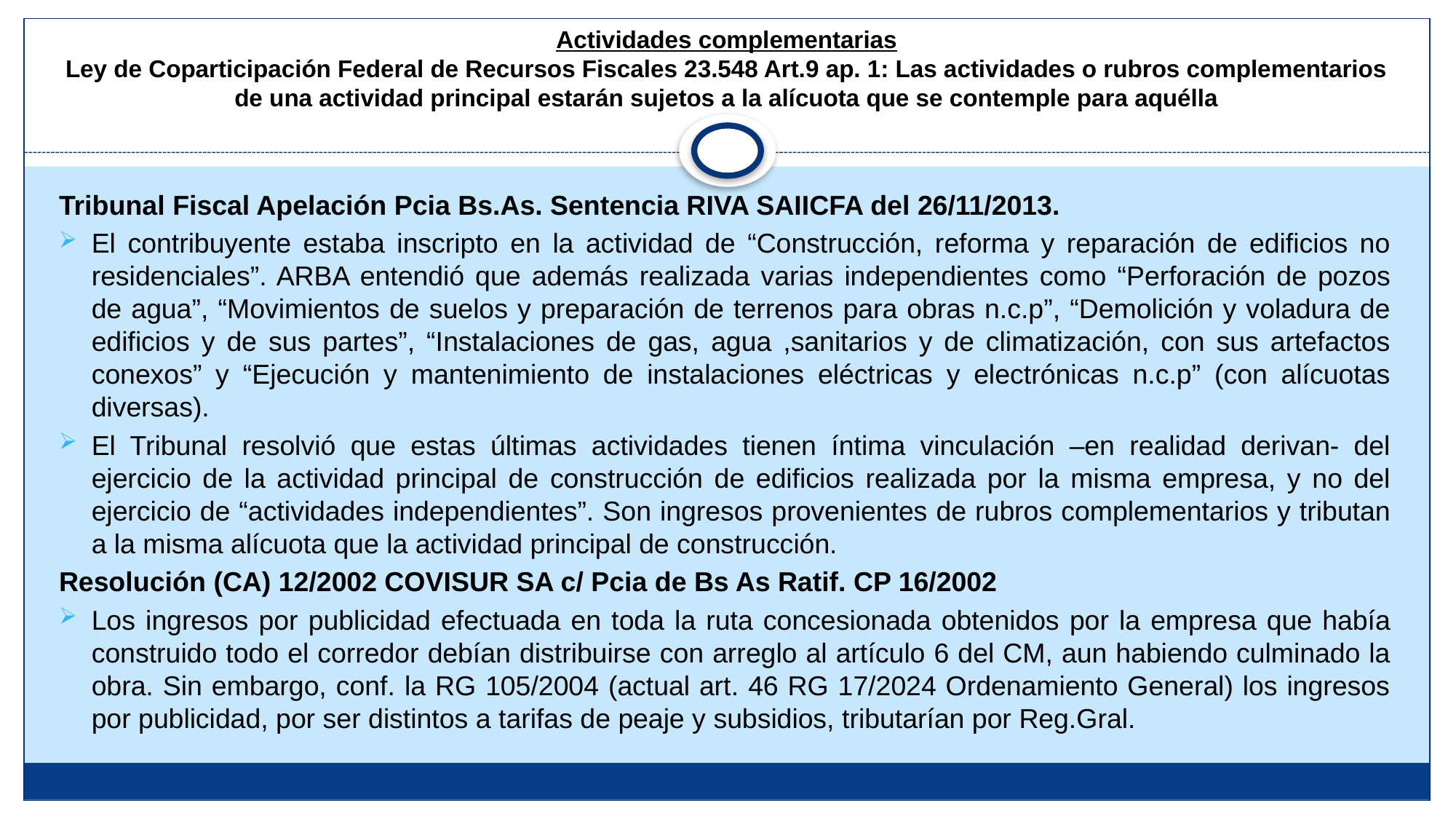

# Actividades complementarias Ley de Coparticipación Federal de Recursos Fiscales 23.548 Art.9 ap. 1: Las actividades o rubros complementarios de una actividad principal estarán sujetos a la alícuota que se contemple para aquélla
Tribunal Fiscal Apelación Pcia Bs.As. Sentencia RIVA SAIICFA del 26/11/2013.
El contribuyente estaba inscripto en la actividad de “Construcción, reforma y reparación de edificios no residenciales”. ARBA entendió que además realizada varias independientes como “Perforación de pozos de agua”, “Movimientos de suelos y preparación de terrenos para obras n.c.p”, “Demolición y voladura de edificios y de sus partes”, “Instalaciones de gas, agua ,sanitarios y de climatización, con sus artefactos conexos” y “Ejecución y mantenimiento de instalaciones eléctricas y electrónicas n.c.p” (con alícuotas diversas).
El Tribunal resolvió que estas últimas actividades tienen íntima vinculación –en realidad derivan- del ejercicio de la actividad principal de construcción de edificios realizada por la misma empresa, y no del ejercicio de “actividades independientes”. Son ingresos provenientes de rubros complementarios y tributan a la misma alícuota que la actividad principal de construcción.
Resolución (CA) 12/2002 COVISUR SA c/ Pcia de Bs As Ratif. CP 16/2002
Los ingresos por publicidad efectuada en toda la ruta concesionada obtenidos por la empresa que había construido todo el corredor debían distribuirse con arreglo al artículo 6 del CM, aun habiendo culminado la obra. Sin embargo, conf. la RG 105/2004 (actual art. 46 RG 17/2024 Ordenamiento General) los ingresos por publicidad, por ser distintos a tarifas de peaje y subsidios, tributarían por Reg.Gral.